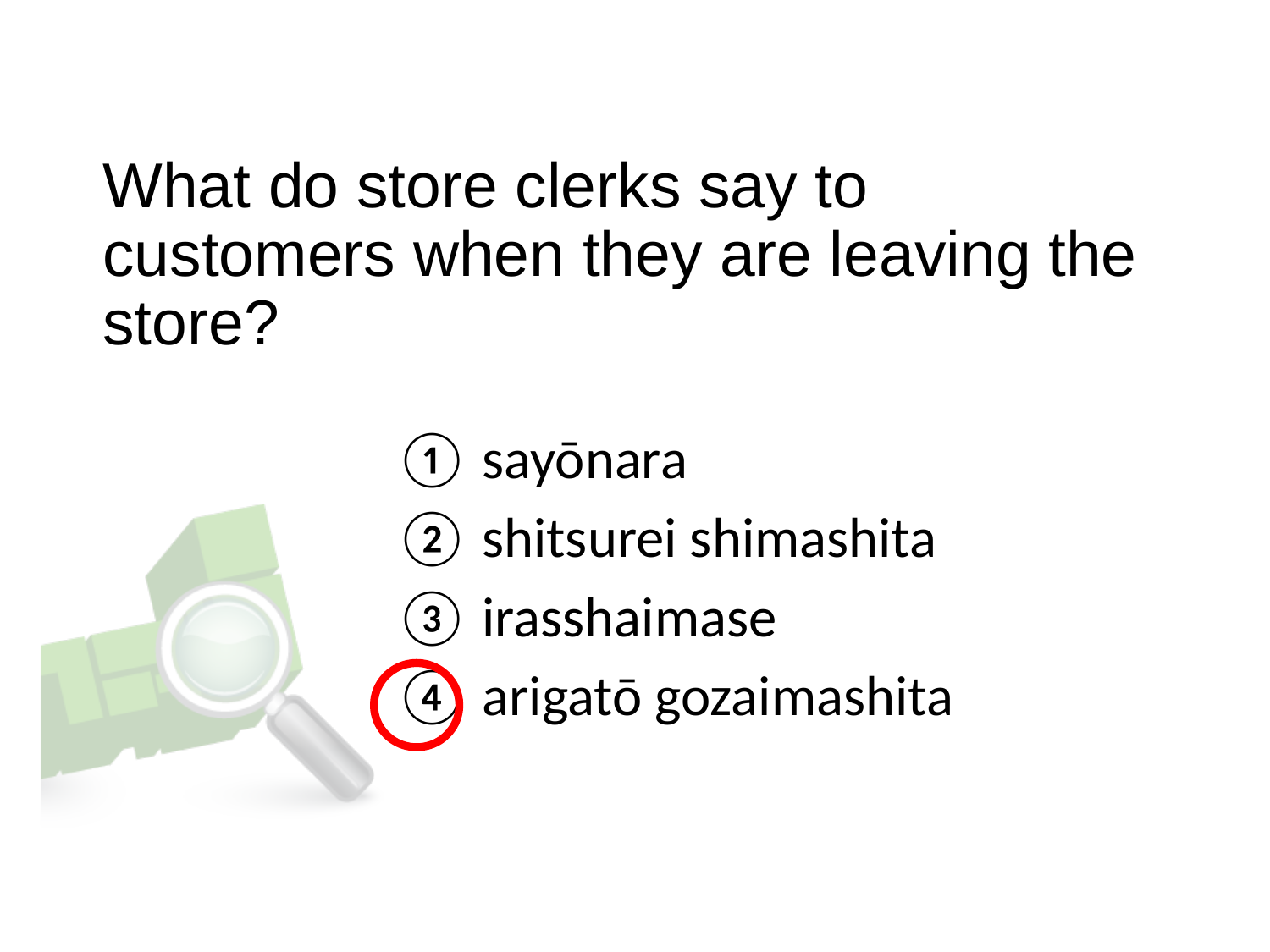

What do store clerks say to customers when they are leaving the store?
① sayōnara
② shitsurei shimashita
③ irasshaimase
④ arigatō gozaimashita